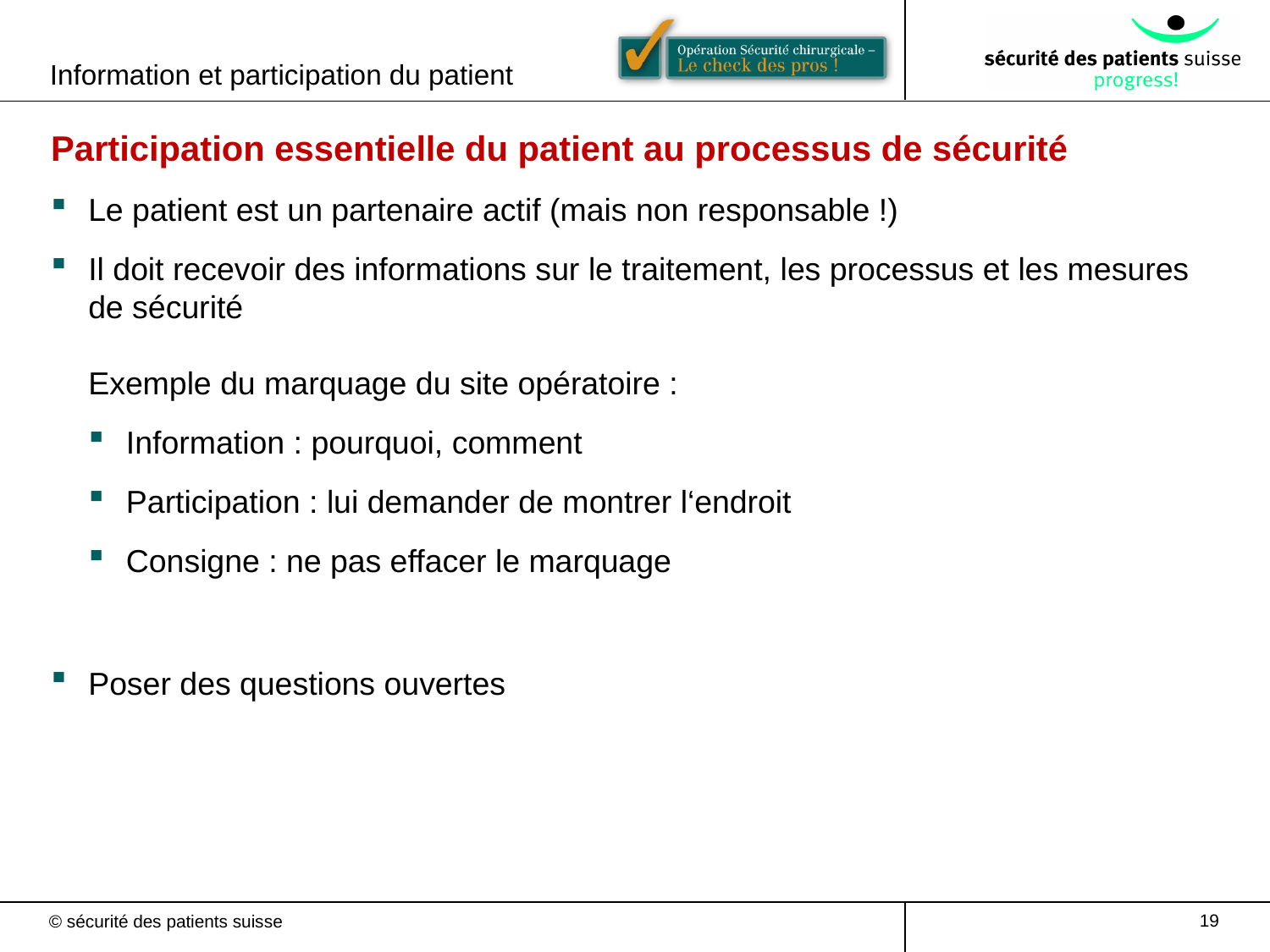

Information et participation du patient
Participation essentielle du patient au processus de sécurité
Le patient est un partenaire actif (mais non responsable !)
Il doit recevoir des informations sur le traitement, les processus et les mesures de sécurité
Exemple du marquage du site opératoire :
Information : pourquoi, comment
Participation : lui demander de montrer l‘endroit
Consigne : ne pas effacer le marquage

Poser des questions ouvertes

19
© sécurité des patients suisse